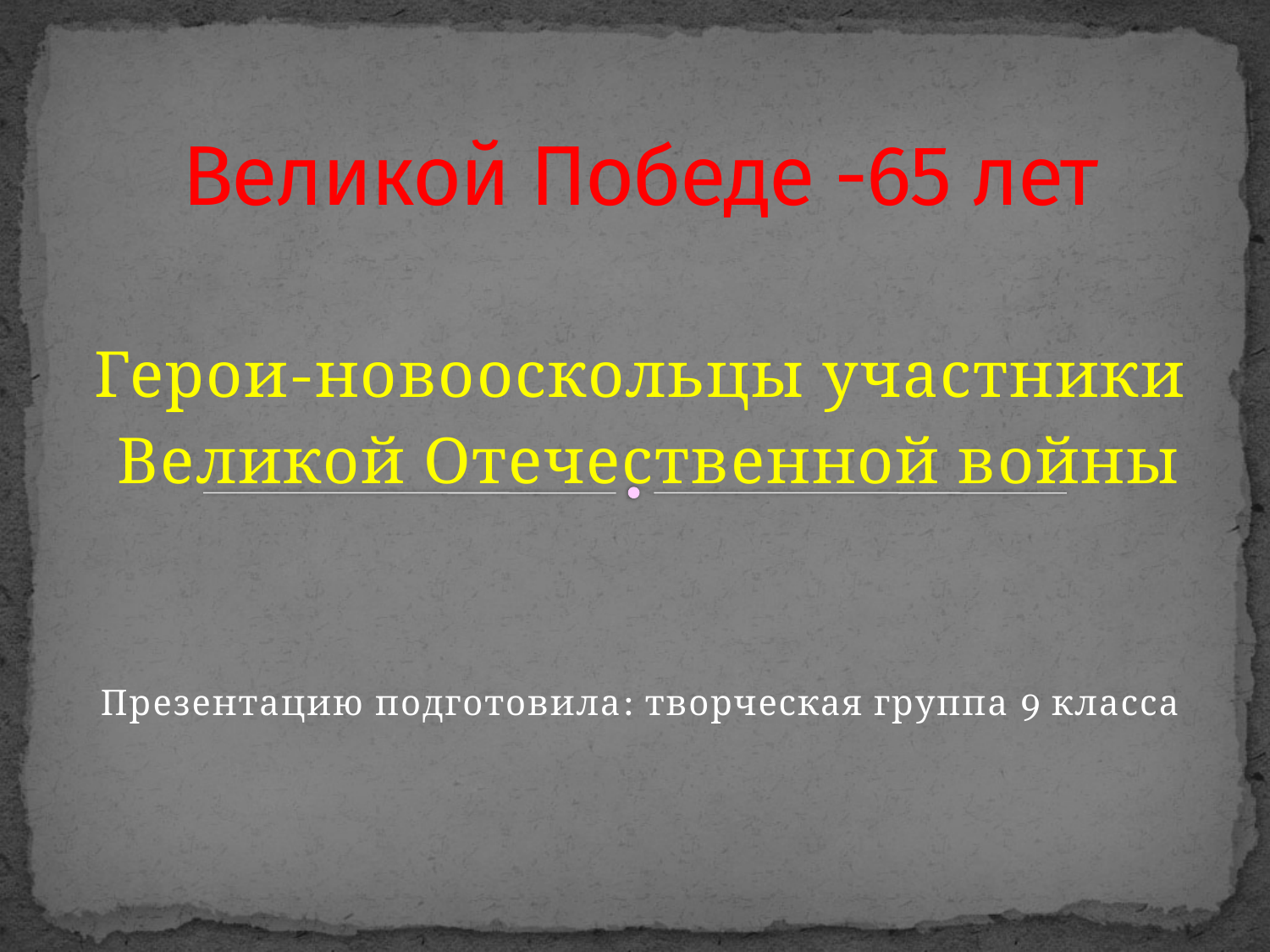

# Великой Победе -65 лет
Герои-новооскольцы участники
 Великой Отечественной войны

Презентацию подготовила: творческая группа 9 класса